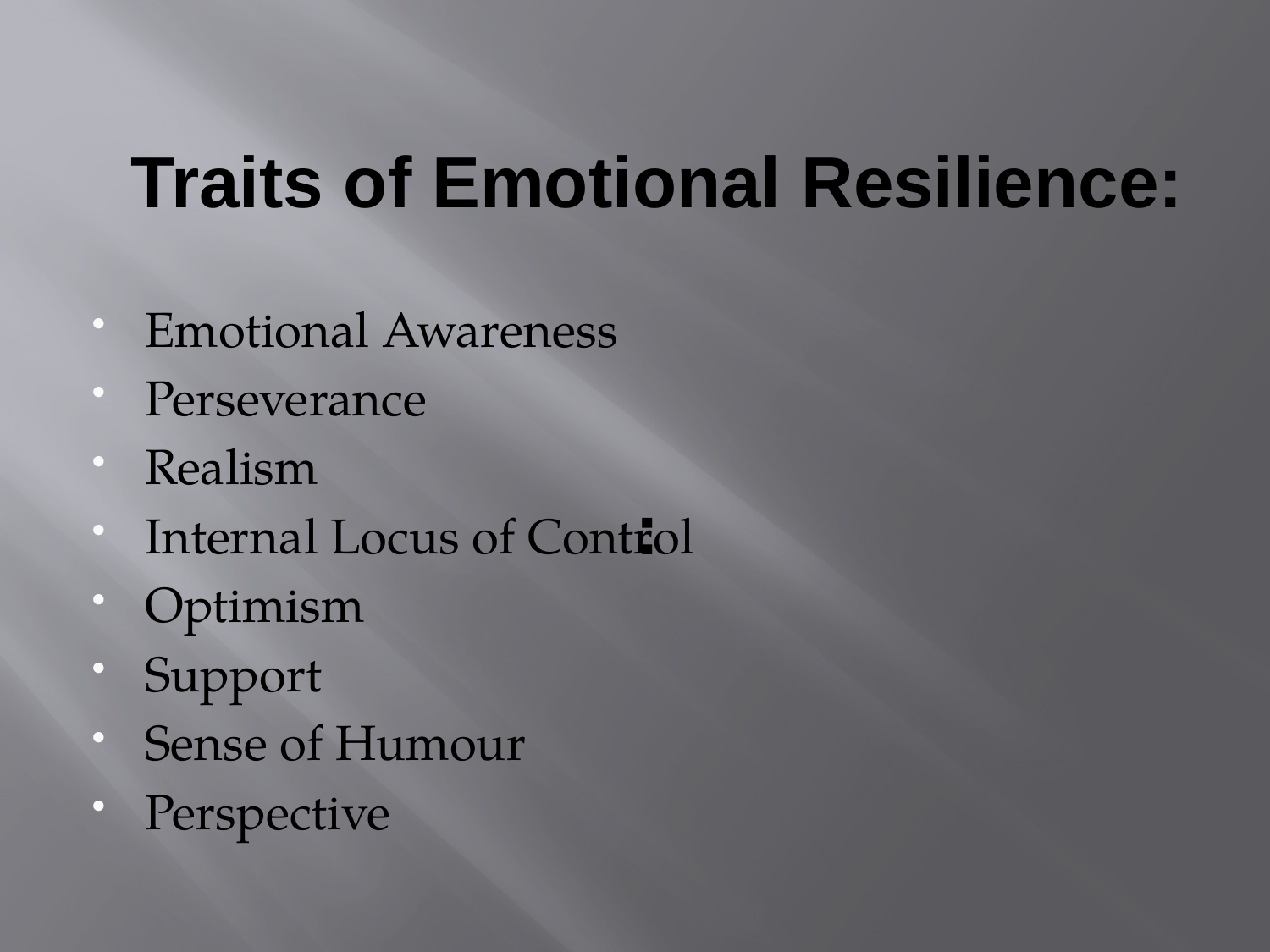

# Traits of Emotional Resilience: :

Emotional Awareness
Perseverance
Realism
Internal Locus of Control
Optimism
Support
Sense of Humour
Perspective